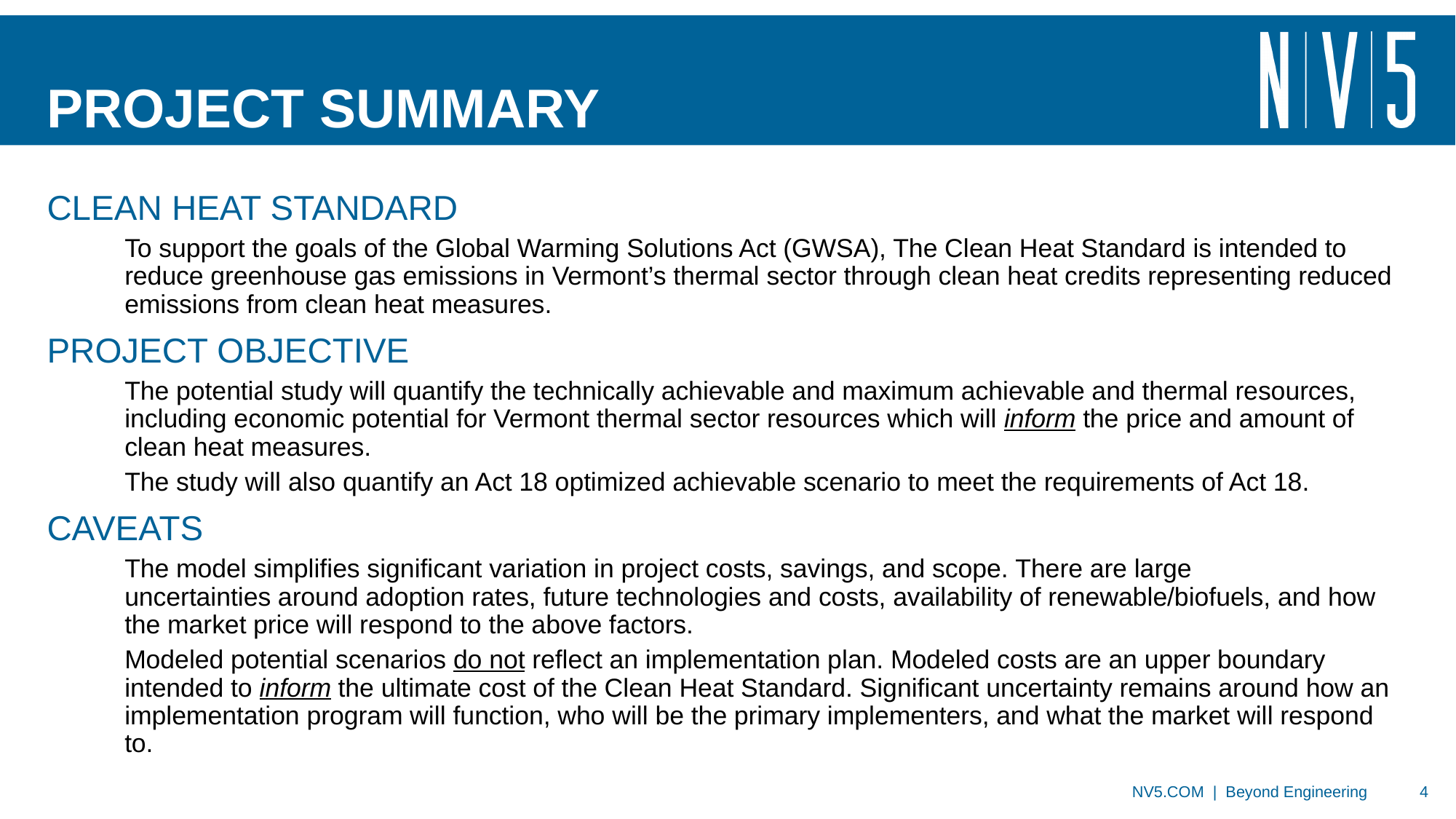

# Project summary
Clean Heat Standard
To support the goals of the Global Warming Solutions Act (GWSA), The Clean Heat Standard is intended to reduce greenhouse gas emissions in Vermont’s thermal sector through clean heat credits representing reduced emissions from clean heat measures.
Project Objective
The potential study will quantify the technically achievable and maximum achievable and thermal resources, including economic potential for Vermont thermal sector resources which will inform the price and amount of clean heat measures.
The study will also quantify an Act 18 optimized achievable scenario to meet the requirements of Act 18.
CAVEATS
The model simplifies significant variation in project costs, savings, and scope. There are large uncertainties around adoption rates, future technologies and costs, availability of renewable/biofuels, and how the market price will respond to the above factors.
Modeled potential scenarios do not reflect an implementation plan. Modeled costs are an upper boundary intended to inform the ultimate cost of the Clean Heat Standard. Significant uncertainty remains around how an implementation program will function, who will be the primary implementers, and what the market will respond to.